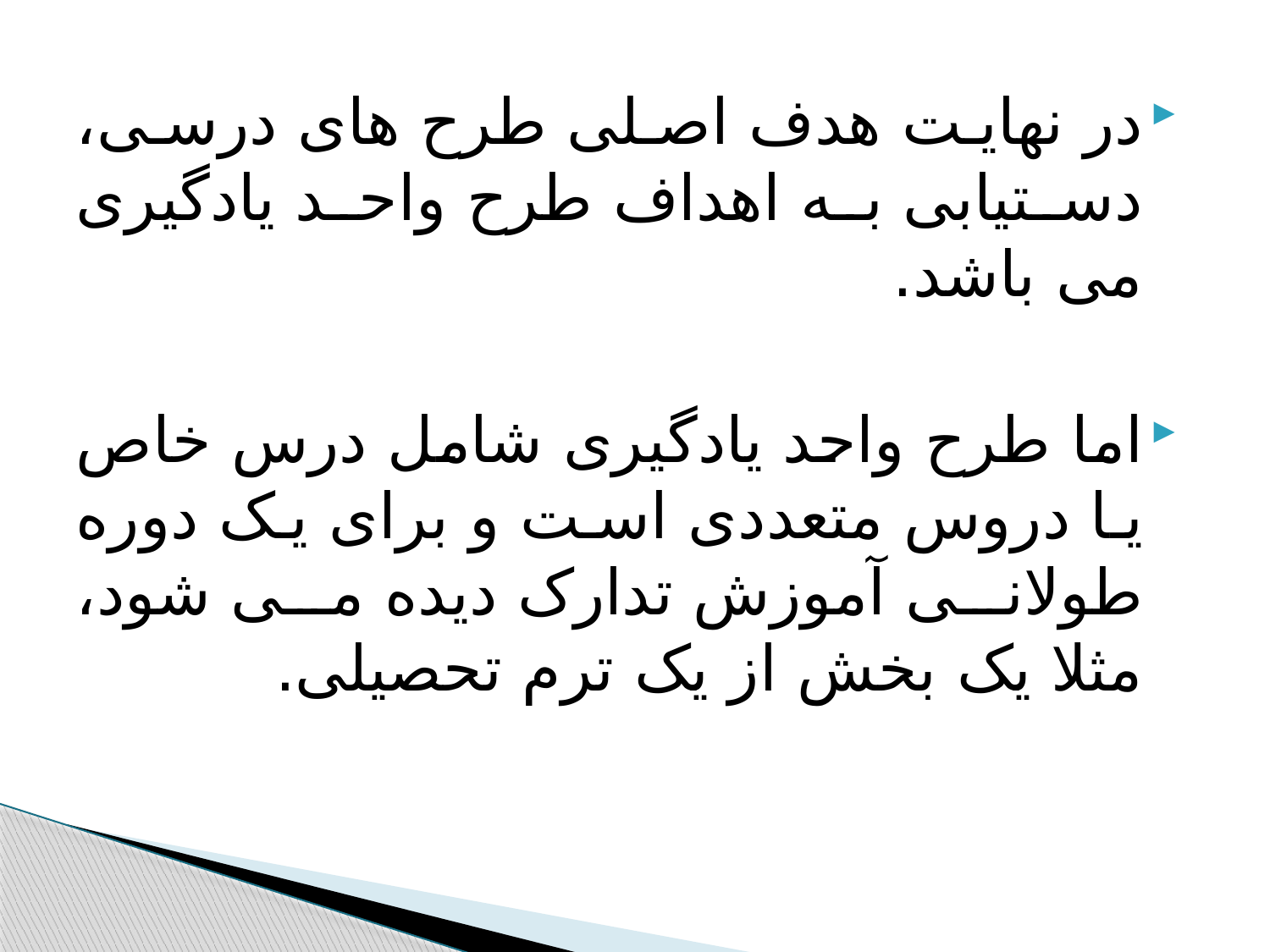

در نهایت هدف اصلی طرح های درسی، دستیابی به اهداف طرح واحد یادگیری می باشد.

اما طرح واحد یادگیری شامل درس خاص یا دروس متعددی است و برای یک دوره طولانی آموزش تدارک دیده می شود، مثلا یک بخش از یک ترم تحصیلی.